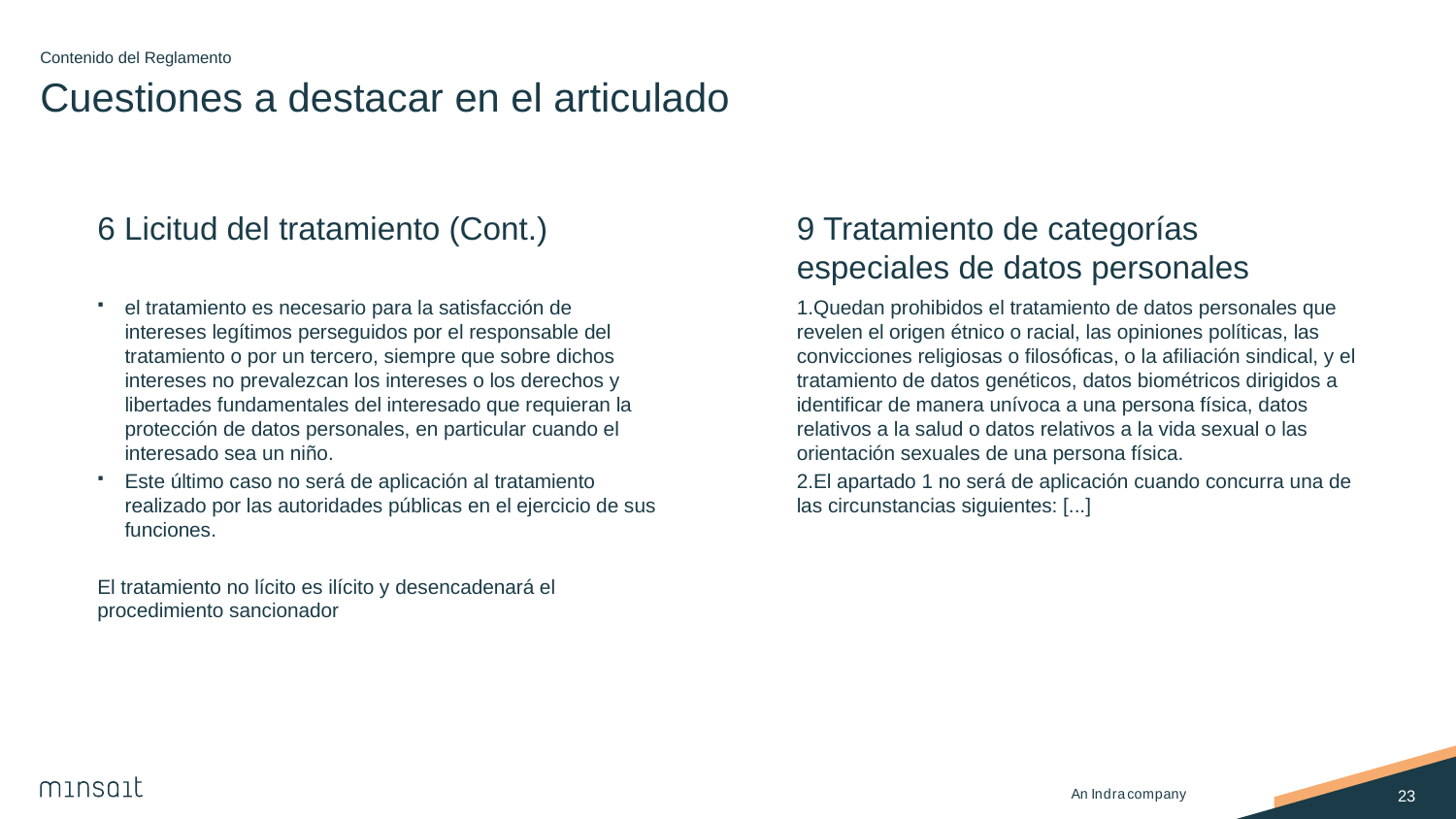

Contenido del Reglamento
# Cuestiones a destacar en el articulado
6 Licitud del tratamiento (Cont.)
9 Tratamiento de categorías especiales de datos personales
el tratamiento es necesario para la satisfacción de intereses legítimos perseguidos por el responsable del tratamiento o por un tercero, siempre que sobre dichos intereses no prevalezcan los intereses o los derechos y libertades fundamentales del interesado que requieran la protección de datos personales, en particular cuando el interesado sea un niño.
Este último caso no será de aplicación al tratamiento realizado por las autoridades públicas en el ejercicio de sus funciones.

El tratamiento no lícito es ilícito y desencadenará el procedimiento sancionador
1.Quedan prohibidos el tratamiento de datos personales que revelen el origen étnico o racial, las opiniones políticas, las convicciones religiosas o filosóficas, o la afiliación sindical, y el tratamiento de datos genéticos, datos biométricos dirigidos a identificar de manera unívoca a una persona física, datos relativos a la salud o datos relativos a la vida sexual o las orientación sexuales de una persona física.
2.El apartado 1 no será de aplicación cuando concurra una de las circunstancias siguientes: [...]